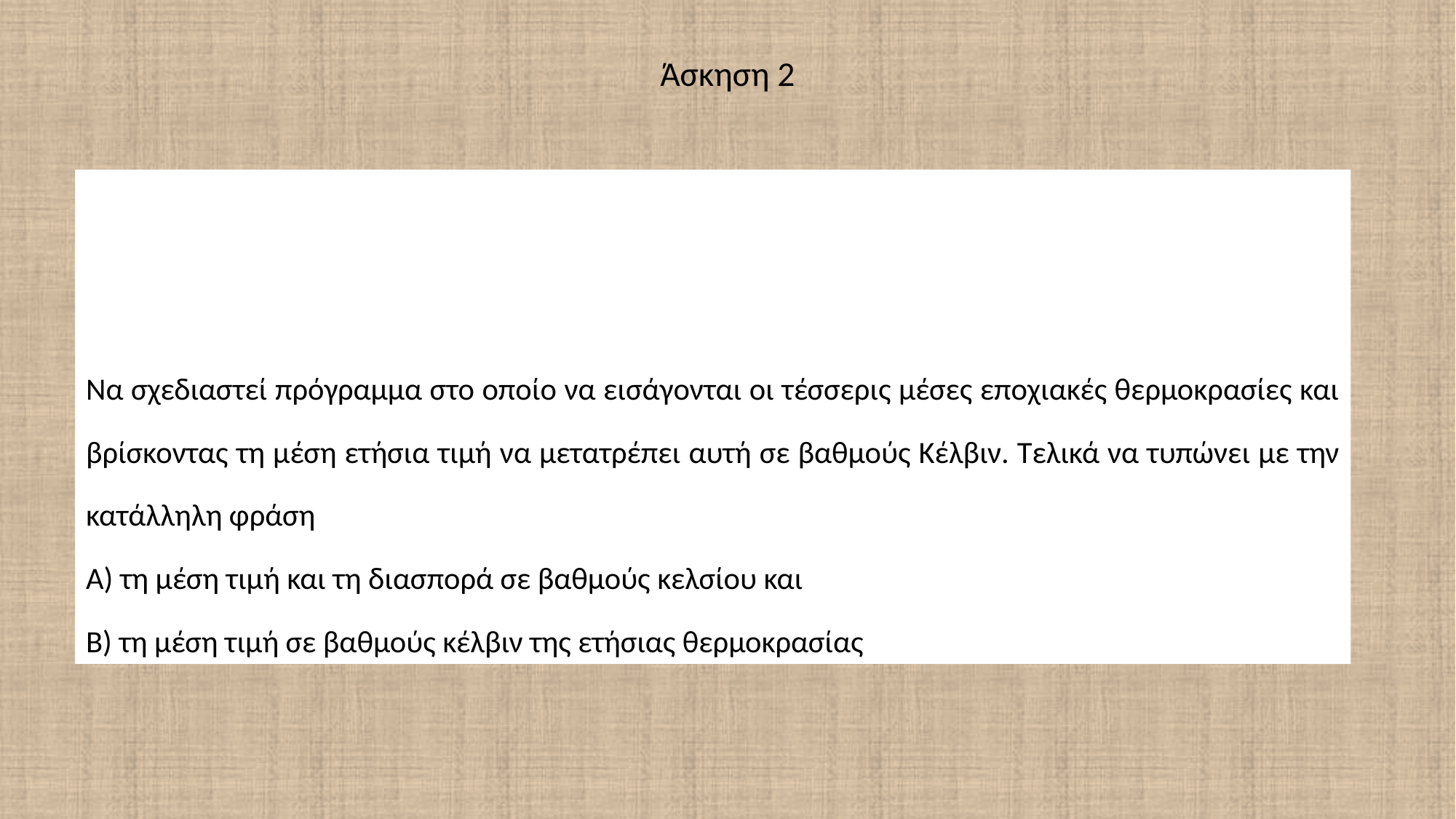

# Άσκηση 2

Να σχεδιαστεί πρόγραμμα στο οποίο να εισάγονται οι τέσσερις μέσες εποχιακές θερμοκρασίες και βρίσκοντας τη μέση ετήσια τιμή να μετατρέπει αυτή σε βαθμούς Κέλβιν. Τελικά να τυπώνει με την κατάλληλη φράση
Α) τη μέση τιμή και τη διασπορά σε βαθμούς κελσίου και
Β) τη μέση τιμή σε βαθμούς κέλβιν της ετήσιας θερμοκρασίας